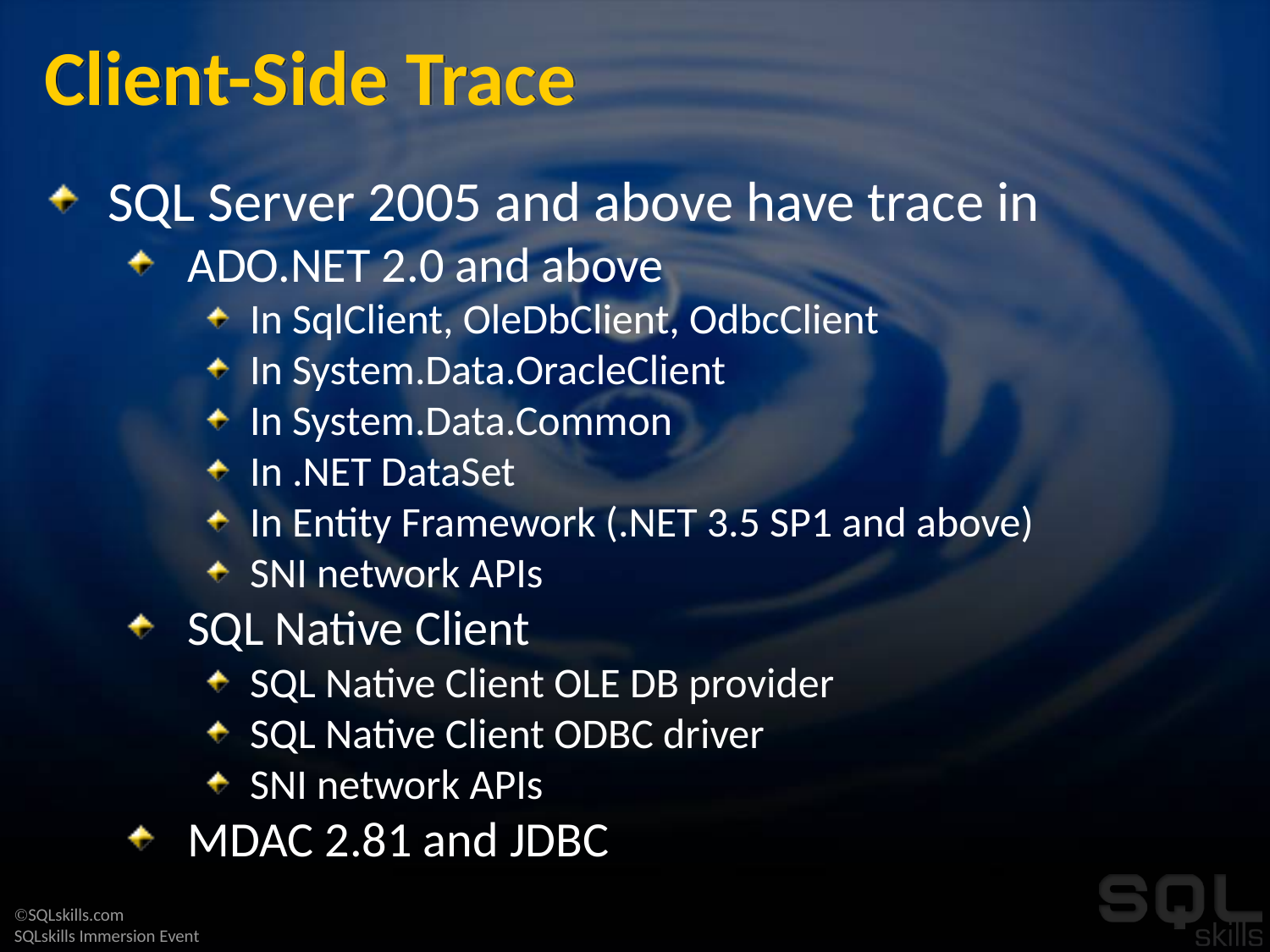

# Client-Side Trace
SQL Server 2005 and above have trace in
ADO.NET 2.0 and above
In SqlClient, OleDbClient, OdbcClient
In System.Data.OracleClient
In System.Data.Common
In .NET DataSet
In Entity Framework (.NET 3.5 SP1 and above)
SNI network APIs
SQL Native Client
SQL Native Client OLE DB provider
SQL Native Client ODBC driver
SNI network APIs
MDAC 2.81 and JDBC